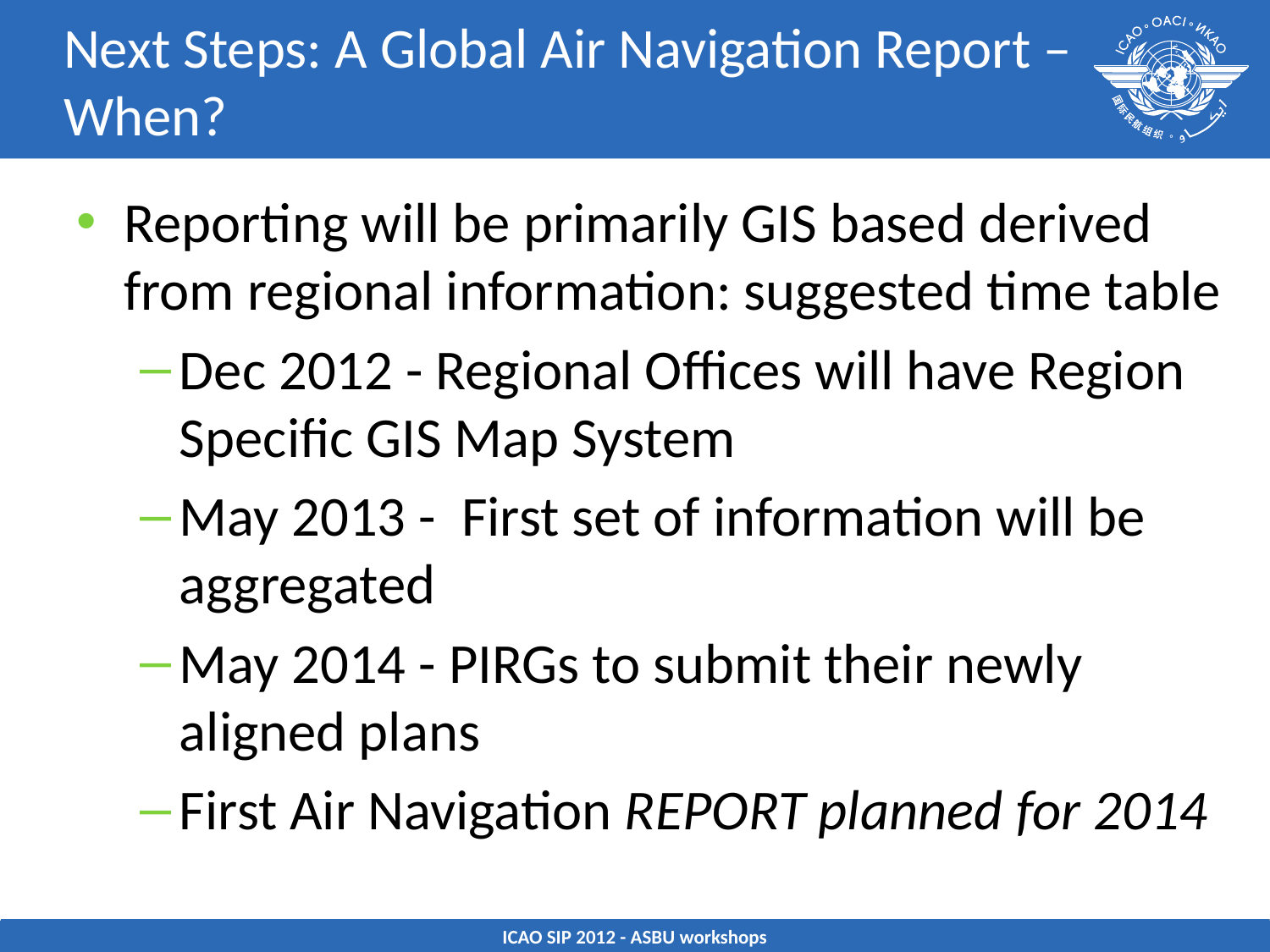

# Next Steps: A Global Air Navigation Report – When?
Reporting will be primarily GIS based derived from regional information: suggested time table
Dec 2012 - Regional Offices will have Region Specific GIS Map System
May 2013 -  First set of information will be aggregated
May 2014 - PIRGs to submit their newly aligned plans
First Air Navigation REPORT planned for 2014

ICAO SIP 2012 - ASBU workshops